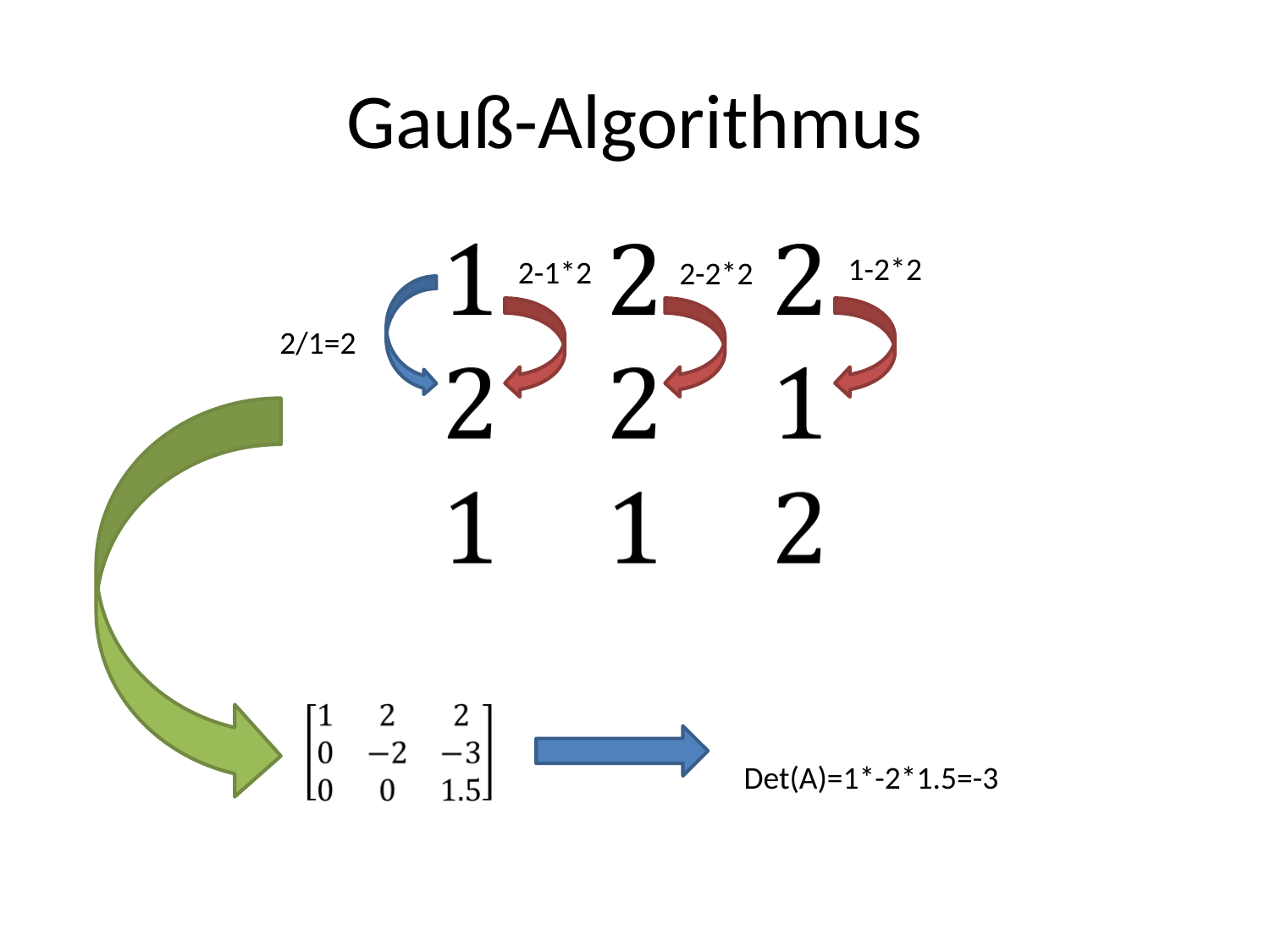

# Gauß-Algorithmus

1-2*2
2-1*2
2-2*2

2/1=2

Det(A)=1*-2*1.5=-3